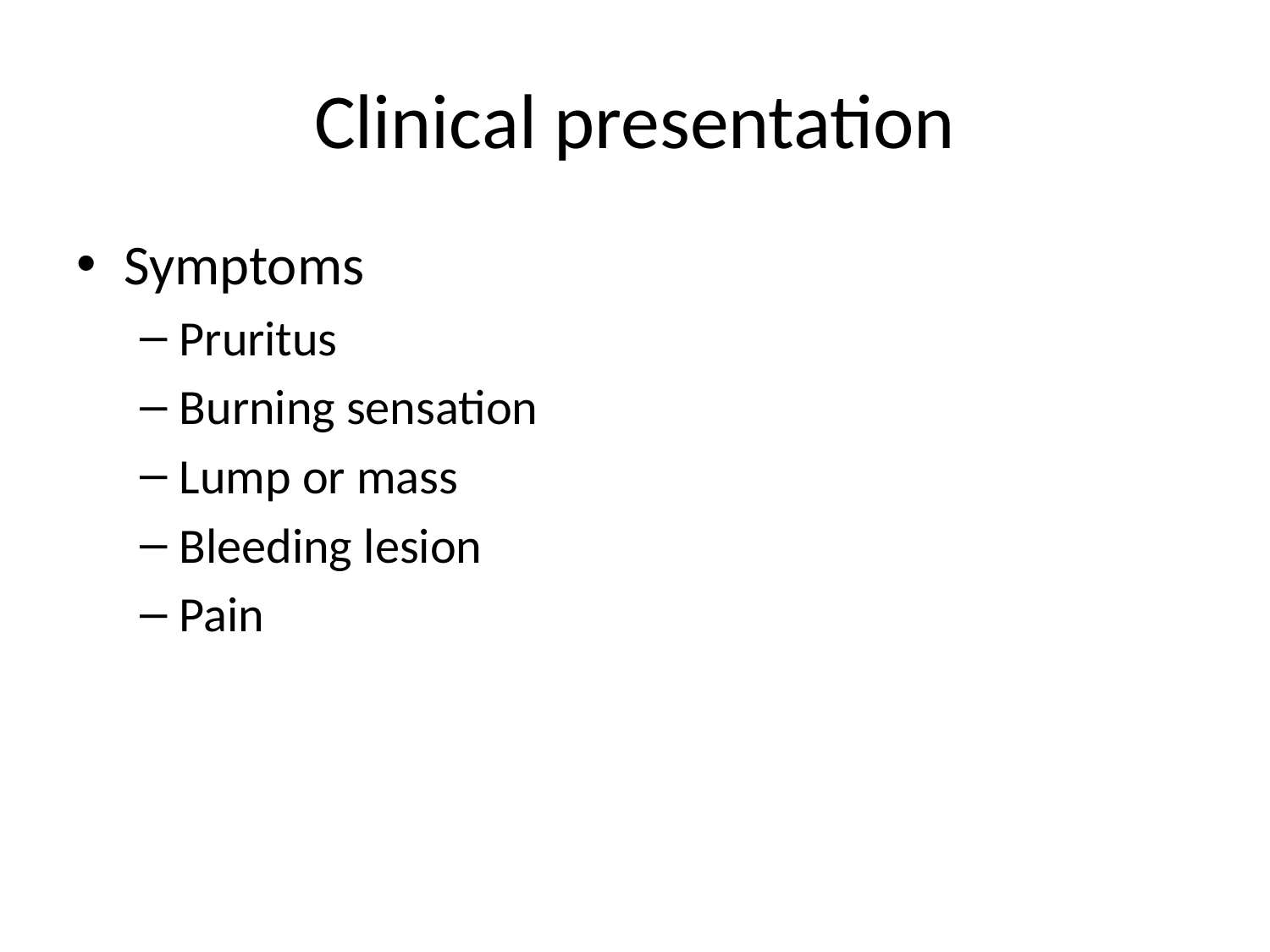

# Clinical presentation
Symptoms
Pruritus
Burning sensation
Lump or mass
Bleeding lesion
Pain